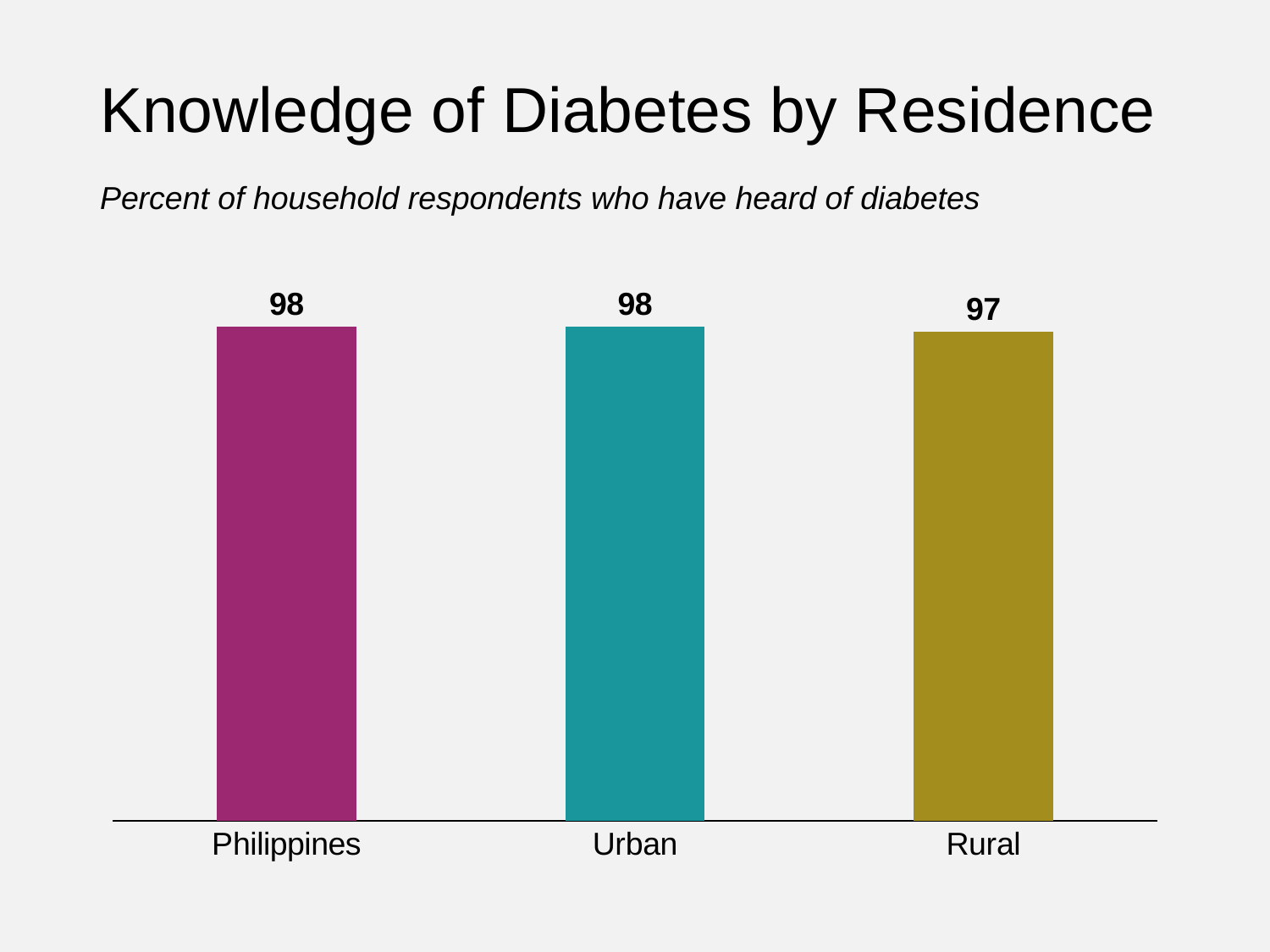

# Knowledge of Diabetes by Residence
Percent of household respondents who have heard of diabetes

### Chart

| Category | Heard of cancer |
|---|---|
| Philippines | 98.0 |
| Urban | 98.0 |
| Rural | 97.0 |